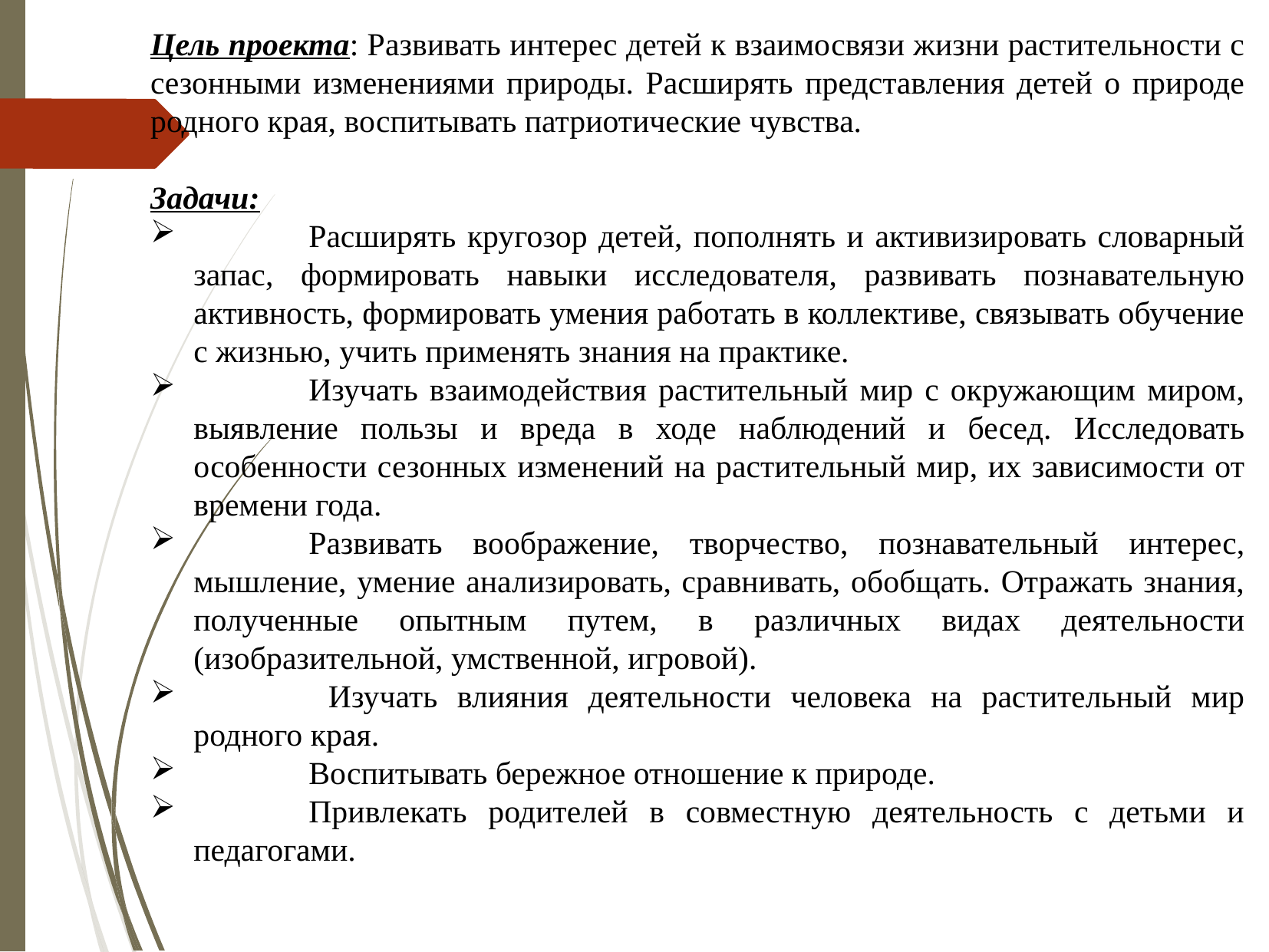

Цель проекта: Развивать интерес детей к взаимосвязи жизни растительности с сезонными изменениями природы. Расширять представления детей о природе родного края, воспитывать патриотические чувства.

Задачи:
	Расширять кругозор детей, пополнять и активизировать словарный запас, формировать навыки исследователя, развивать познавательную активность, формировать умения работать в коллективе, связывать обучение с жизнью, учить применять знания на практике.
	Изучать взаимодействия растительный мир с окружающим миром, выявление пользы и вреда в ходе наблюдений и бесед. Исследовать особенности сезонных изменений на растительный мир, их зависимости от времени года.
	Развивать воображение, творчество, познавательный интерес, мышление, умение анализировать, сравнивать, обобщать. Отражать знания, полученные опытным путем, в различных видах деятельности (изобразительной, умственной, игровой).
	 Изучать влияния деятельности человека на растительный мир родного края.
	Воспитывать бережное отношение к природе.
	Привлекать родителей в совместную деятельность с детьми и педагогами.